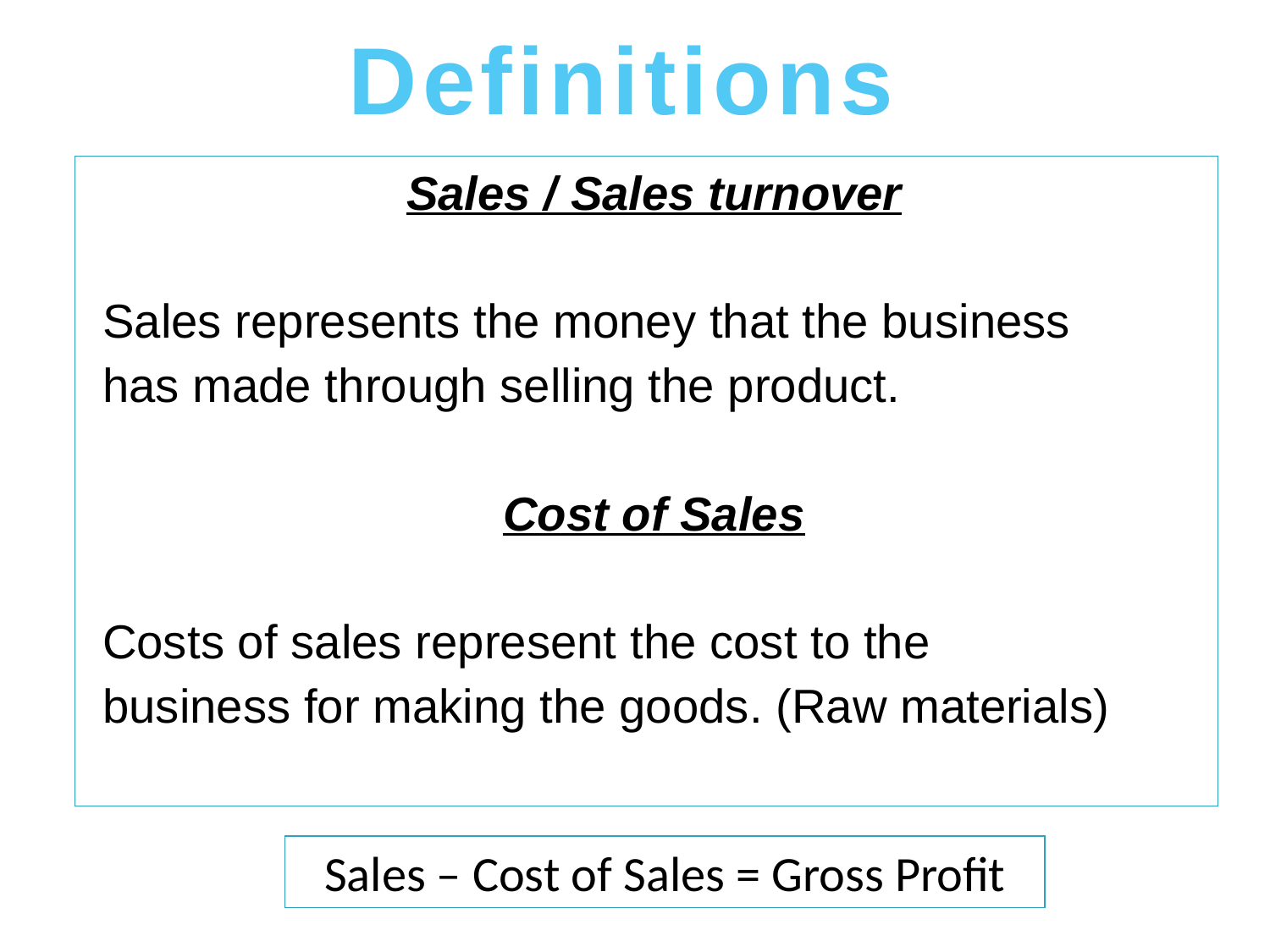

Definitions
Sales / Sales turnover

Sales represents the money that the business
has made through selling the product.

Cost of Sales

Costs of sales represent the cost to the
business for making the goods. (Raw materials)
Sales – Cost of Sales = Gross Profit